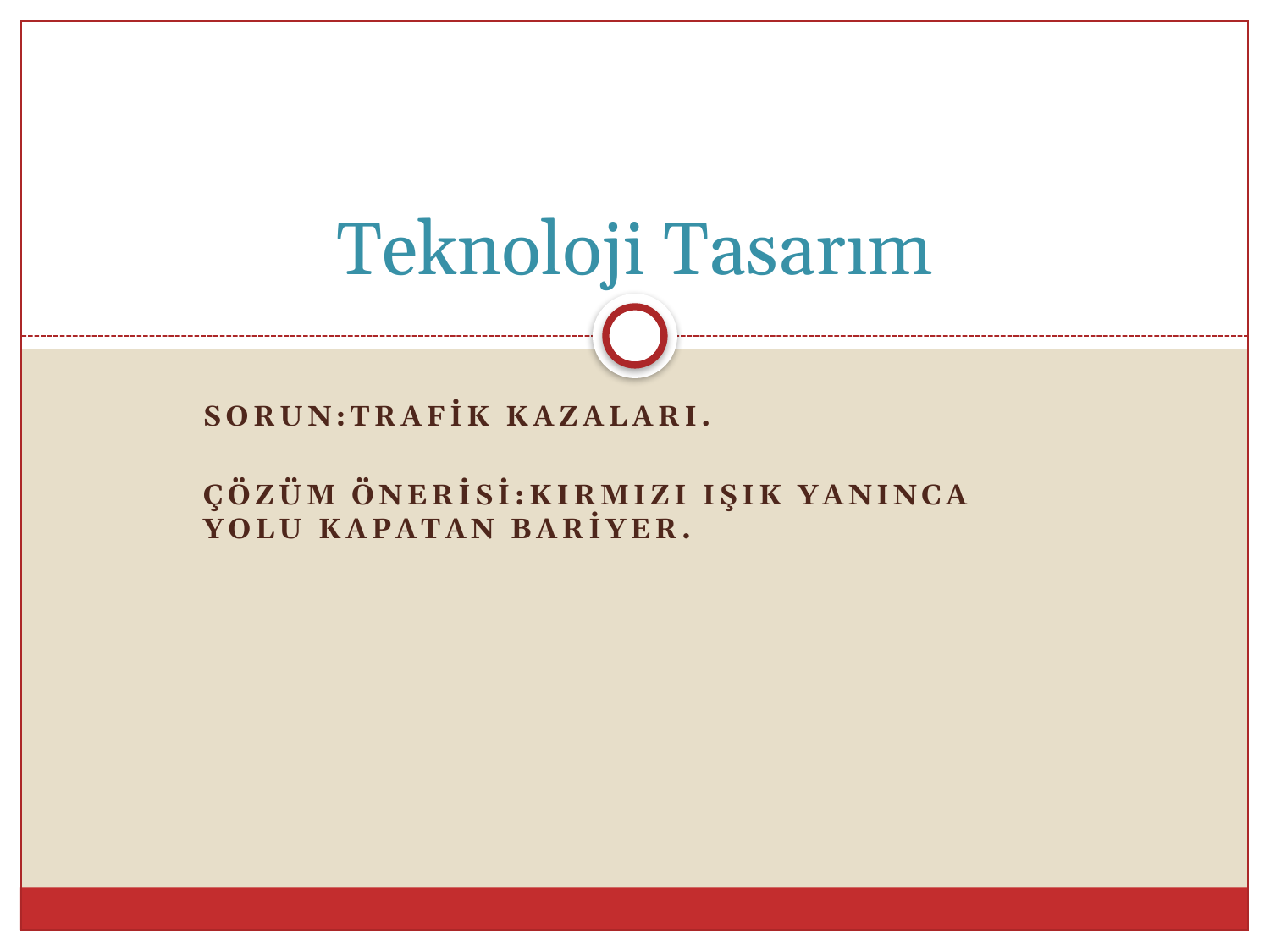

# Teknoloji Tasarım
Sorun:Trafik kazaları.

Çözüm önerisi:kırmızı ışık yanınca yolu kapatan bariyer.